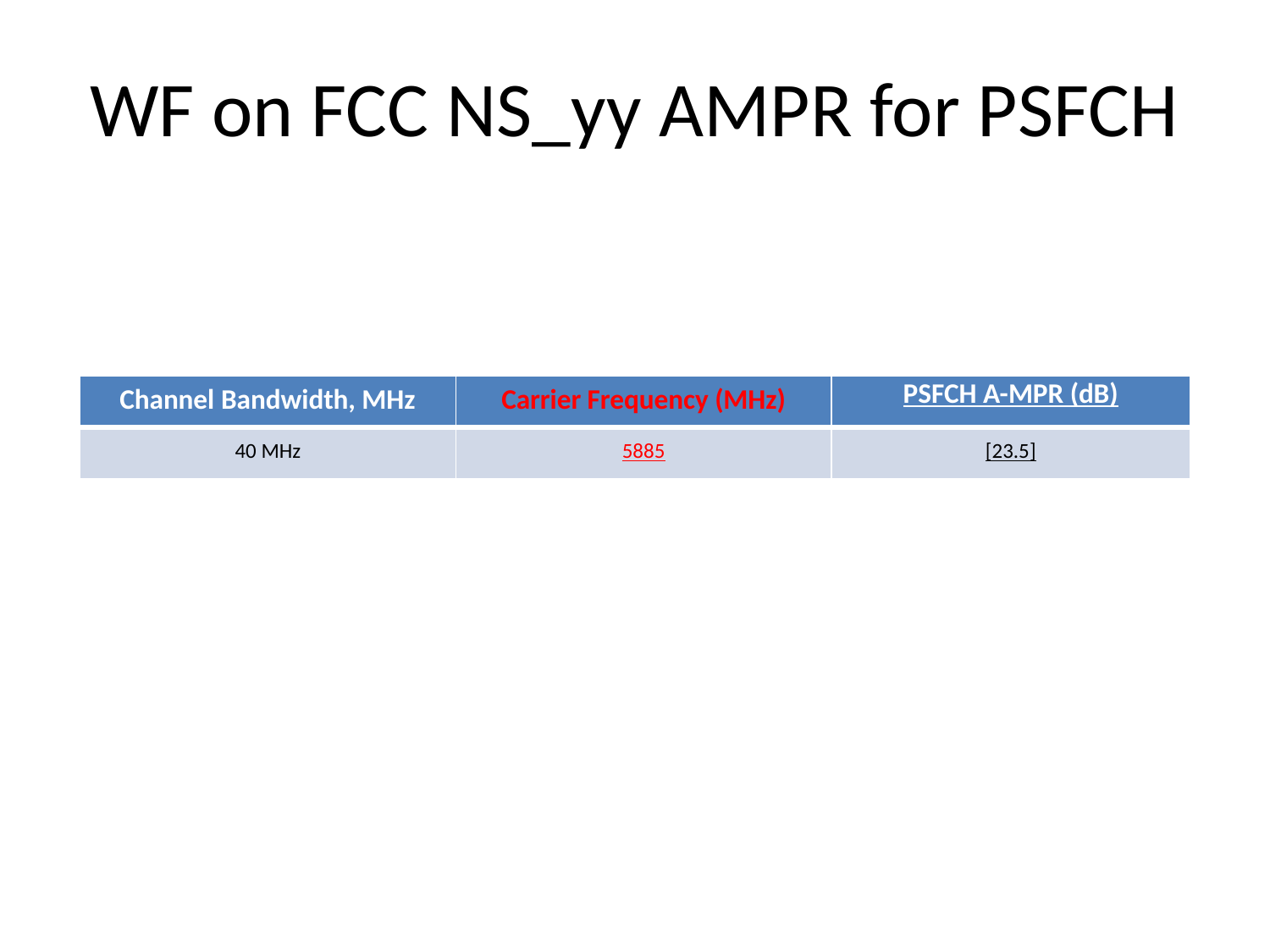

# WF on FCC NS_yy AMPR for PSFCH
| Channel Bandwidth, MHz | Carrier Frequency (MHz) | PSFCH A-MPR (dB) |
| --- | --- | --- |
| 40 MHz | 5885 | [23.5] |